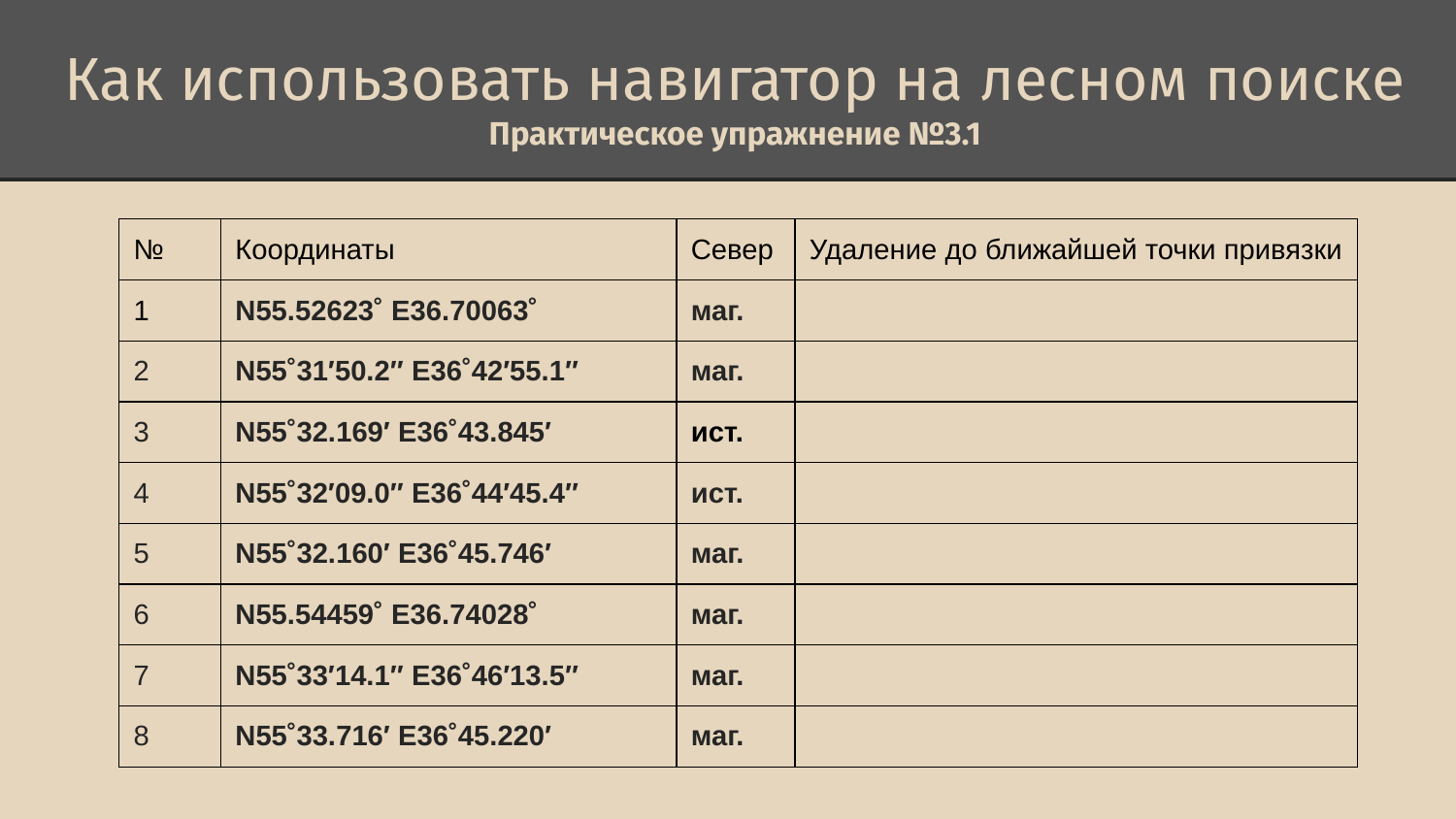

# Как использовать навигатор на лесном поиске
Практическое упражнение №3.1
| № | Координаты | Север | Удаление до ближайшей точки привязки |
| --- | --- | --- | --- |
| 1 | N55.52623˚ E36.70063˚ | маг. |  |
| 2 | N55˚31′50.2″ E36˚42′55.1″ | маг. |  |
| 3 | N55˚32.169′ E36˚43.845′ | ист. |  |
| 4 | N55˚32′09.0″ E36˚44′45.4″ | ист. |  |
| 5 | N55˚32.160′ E36˚45.746′ | маг. |  |
| 6 | N55.54459˚ E36.74028˚ | маг. |  |
| 7 | N55˚33′14.1″ E36˚46′13.5″ | маг. |  |
| 8 | N55˚33.716′ E36˚45.220′ | маг. |  |